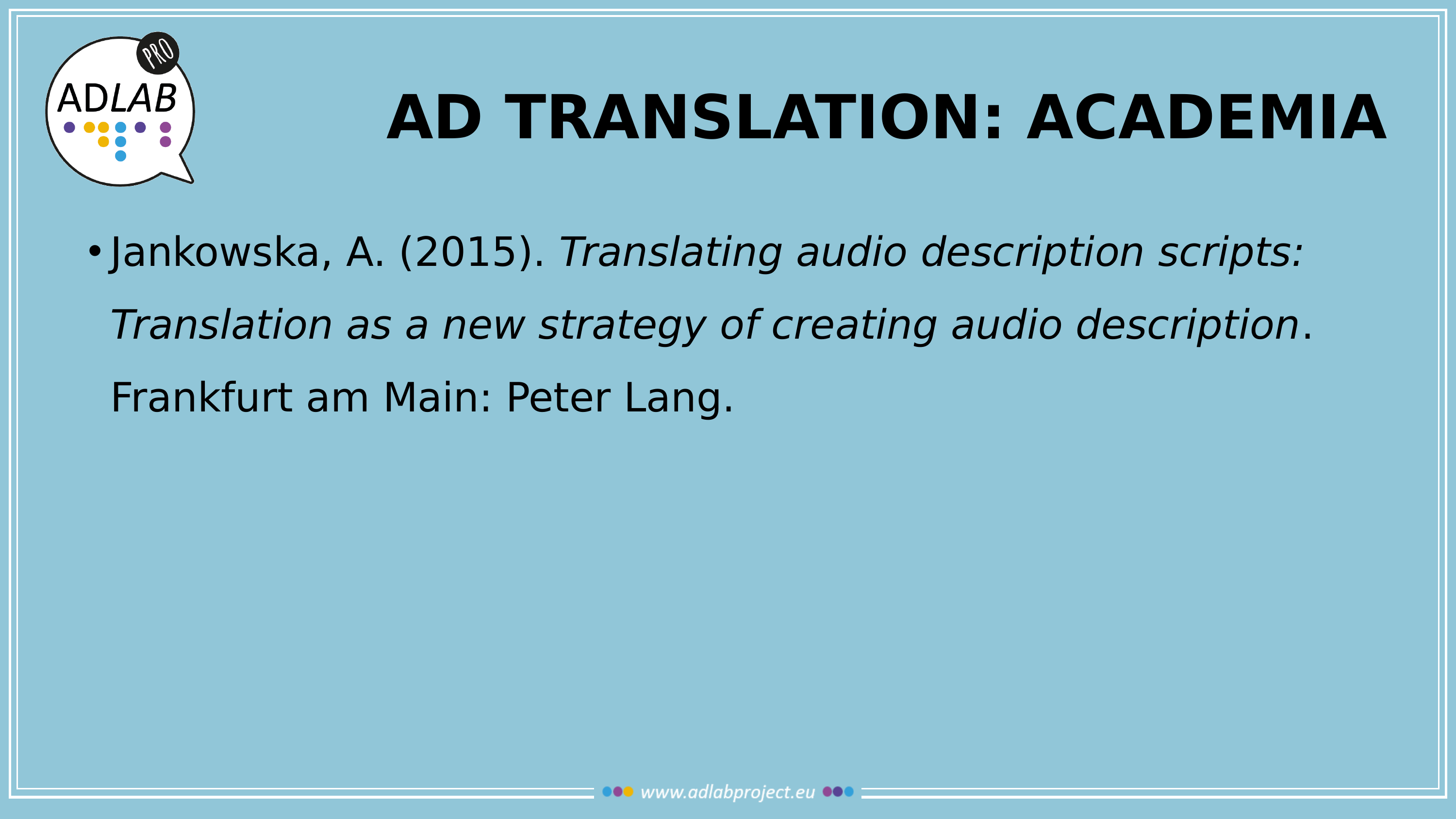

# Ad translation: academia
Jankowska, A. (2015). Translating audio description scripts: Translation as a new strategy of creating audio description. Frankfurt am Main: Peter Lang.